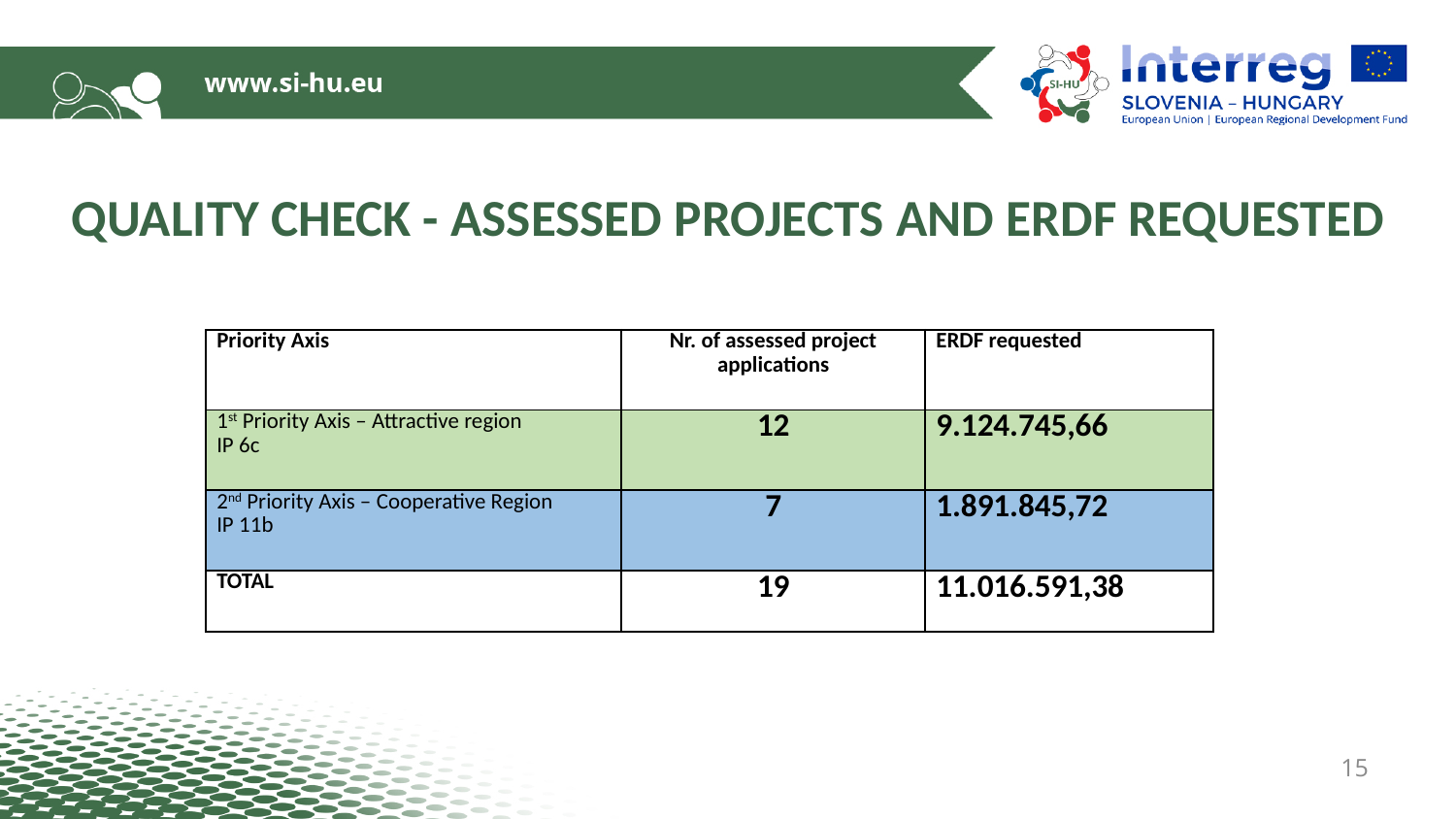

# QUALITY CHECK - ASSESSED PROJECTS AND ERDF REQUESTED
| Priority Axis | Nr. of assessed project applications | ERDF requested |
| --- | --- | --- |
| 1st Priority Axis – Attractive region IP 6c | 12 | 9.124.745,66 |
| 2nd Priority Axis – Cooperative Region IP 11b | 7 | 1.891.845,72 |
| TOTAL | 19 | 11.016.591,38 |

15